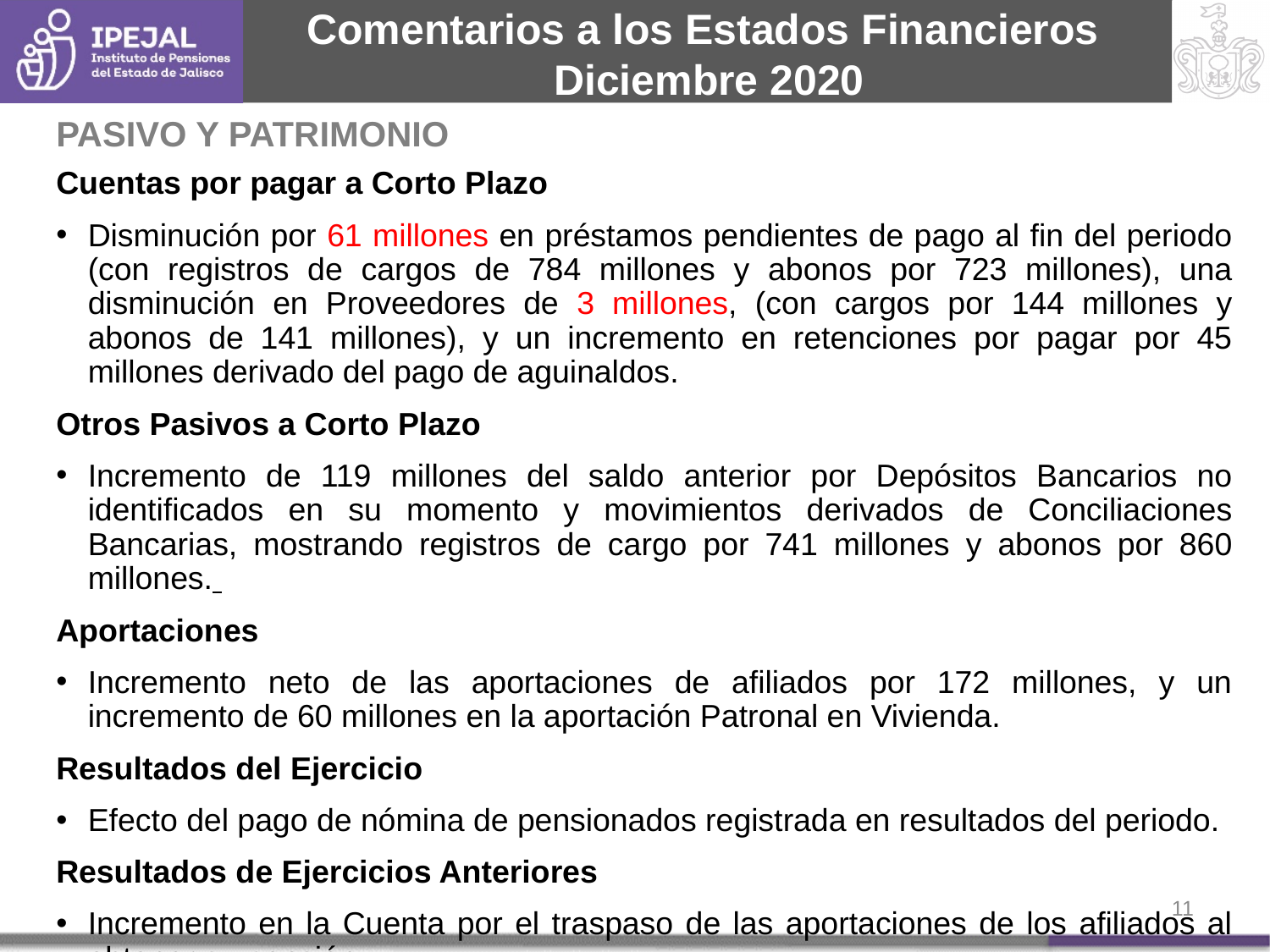

Comentarios a los Estados Financieros
 Diciembre 2020
PASIVO Y PATRIMONIO
Cuentas por pagar a Corto Plazo
Disminución por 61 millones en préstamos pendientes de pago al fin del periodo (con registros de cargos de 784 millones y abonos por 723 millones), una disminución en Proveedores de 3 millones, (con cargos por 144 millones y abonos de 141 millones), y un incremento en retenciones por pagar por 45 millones derivado del pago de aguinaldos.
Otros Pasivos a Corto Plazo
Incremento de 119 millones del saldo anterior por Depósitos Bancarios no identificados en su momento y movimientos derivados de Conciliaciones Bancarias, mostrando registros de cargo por 741 millones y abonos por 860 millones.
Aportaciones
Incremento neto de las aportaciones de afiliados por 172 millones, y un incremento de 60 millones en la aportación Patronal en Vivienda.
Resultados del Ejercicio
Efecto del pago de nómina de pensionados registrada en resultados del periodo.
Resultados de Ejercicios Anteriores
Incremento en la Cuenta por el traspaso de las aportaciones de los afiliados al obtener su pensión.
11